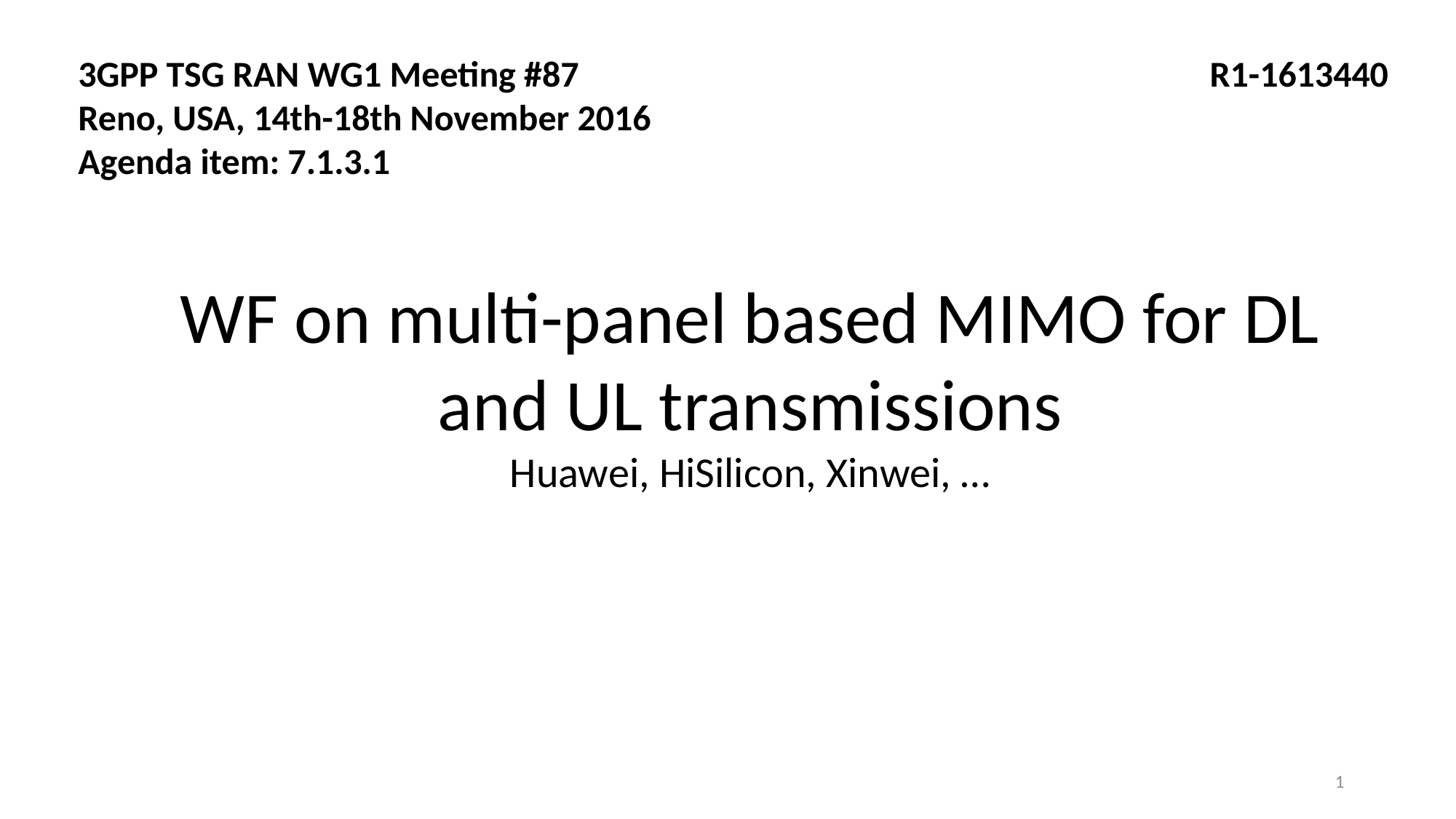

3GPP TSG RAN WG1 Meeting #87                                                                             R1-1613440
Reno, USA, 14th-18th November 2016
Agenda item: 7.1.3.1
WF on multi-panel based MIMO for DL and UL transmissions
Huawei, HiSilicon, Xinwei, …
1